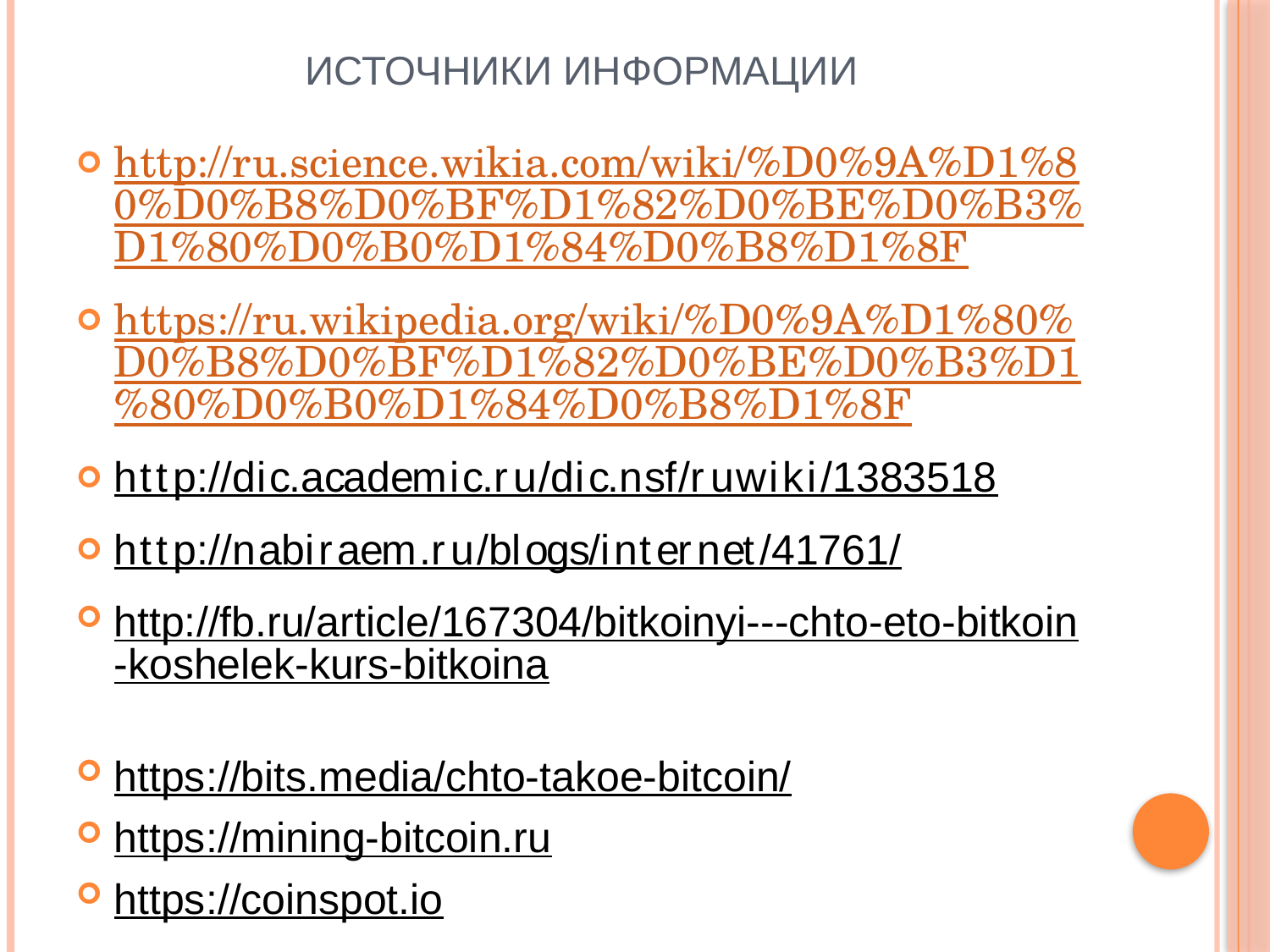

# Источники информации
http://ru.science.wikia.com/wiki/%D0%9A%D1%80%D0%B8%D0%BF%D1%82%D0%BE%D0%B3%D1%80%D0%B0%D1%84%D0%B8%D1%8F
https://ru.wikipedia.org/wiki/%D0%9A%D1%80%D0%B8%D0%BF%D1%82%D0%BE%D0%B3%D1%80%D0%B0%D1%84%D0%B8%D1%8F
http://dic.academic.ru/dic.nsf/ruwiki/1383518
http://nabiraem.ru/blogs/internet/41761/
http://fb.ru/article/167304/bitkoinyi---chto-eto-bitkoin-koshelek-kurs-bitkoina
https://bits.media/chto-takoe-bitcoin/
https://mining-bitcoin.ru
https://coinspot.io